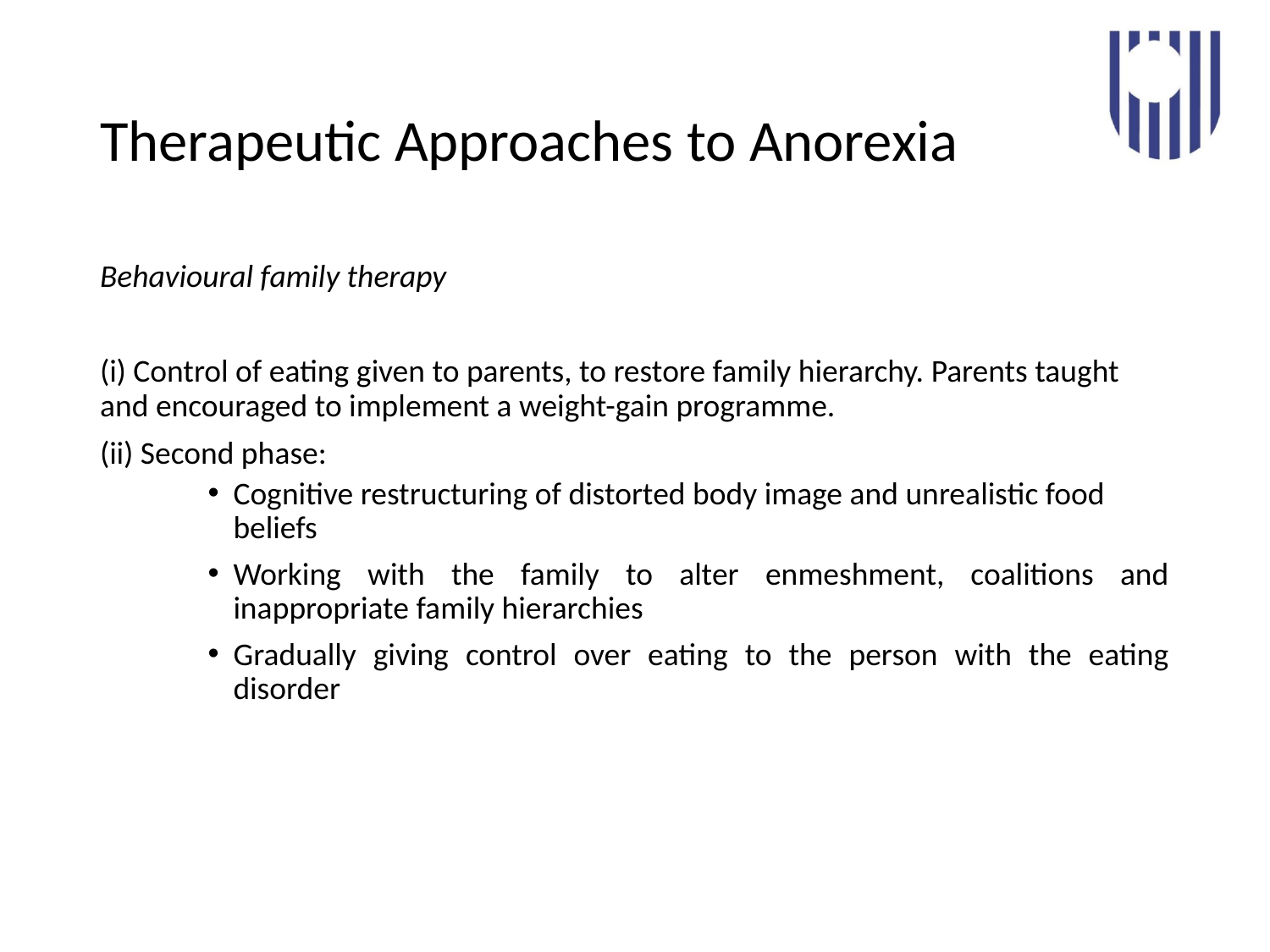

# Therapeutic Approaches to Anorexia
Behavioural family therapy

(i) Control of eating given to parents, to restore family hierarchy. Parents taught and encouraged to implement a weight-gain programme.
(ii) Second phase:
Cognitive restructuring of distorted body image and unrealistic food beliefs
Working with the family to alter enmeshment, coalitions and inappropriate family hierarchies
Gradually giving control over eating to the person with the eating disorder